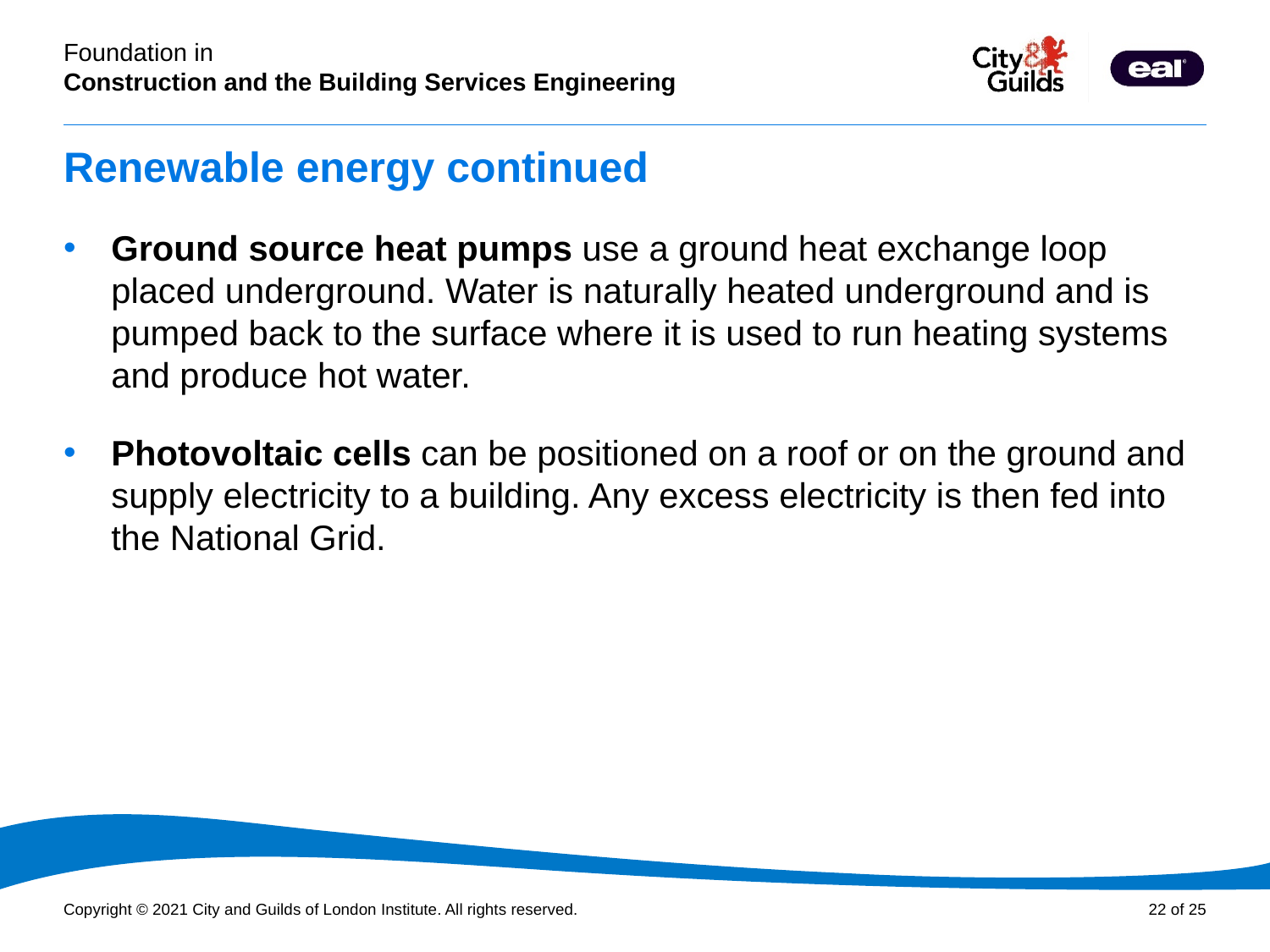

# Renewable energy continued
Ground source heat pumps use a ground heat exchange loop placed underground. Water is naturally heated underground and is pumped back to the surface where it is used to run heating systems  and produce hot water.
Photovoltaic cells can be positioned on a roof or on the ground and supply electricity to a building. Any excess electricity is then fed into the National Grid.